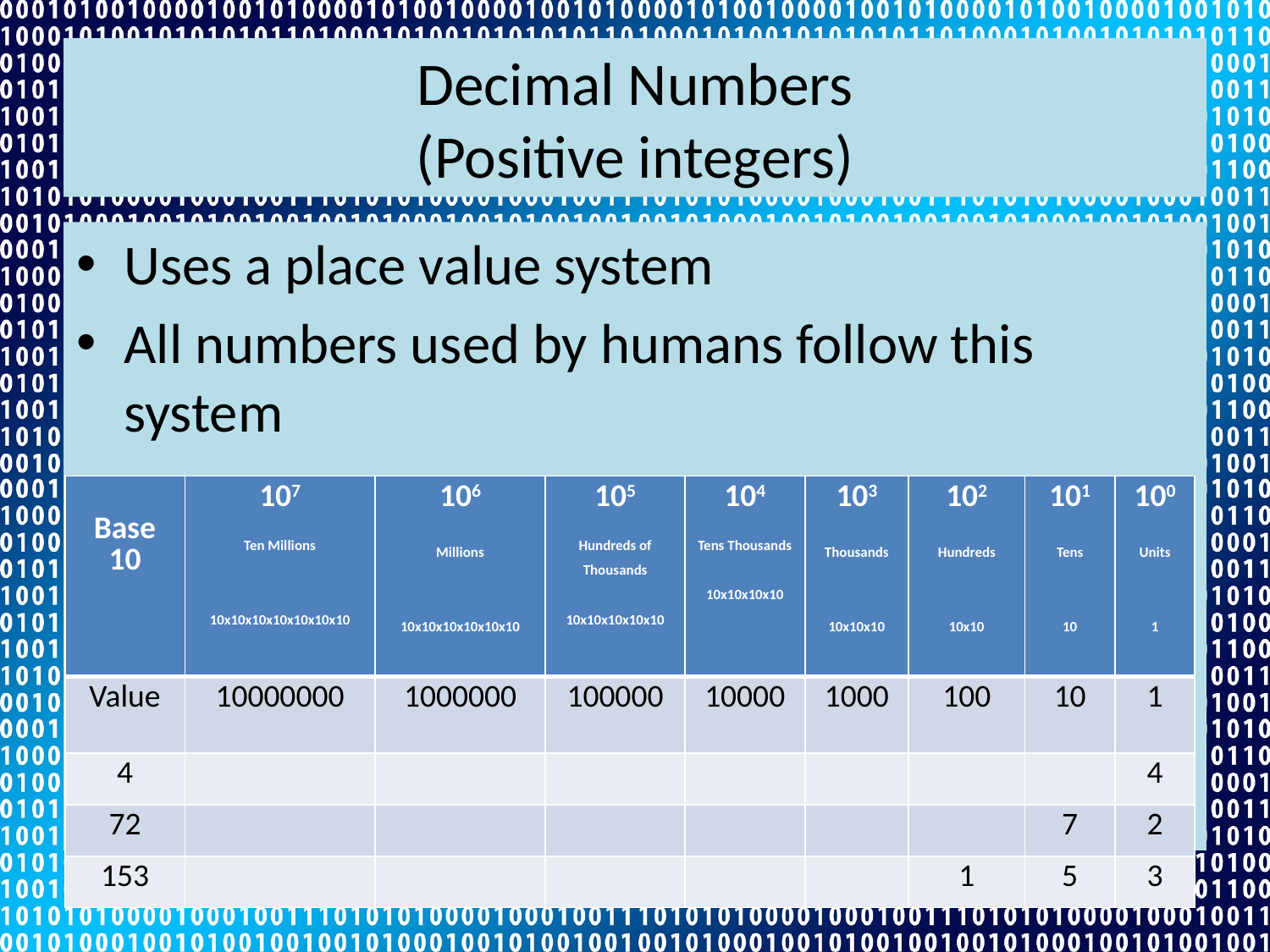

# Decimal Numbers (Positive integers)
Uses a place value system
All numbers used by humans follow this system

| Base 10 | 107 Ten Millions 10x10x10x10x10x10x10 | 106 Millions 10x10x10x10x10x10 | 105 Hundreds of Thousands 10x10x10x10x10 | 104 Tens Thousands 10x10x10x10 | 103 Thousands 10x10x10 | 102 Hundreds 10x10 | 101 Tens 10 | 100 Units 1 |
| --- | --- | --- | --- | --- | --- | --- | --- | --- |
| Value | 10000000 | 1000000 | 100000 | 10000 | 1000 | 100 | 10 | 1 |
| 4 |  |  |  |  |  |  |  | 4 |
| 72 |  |  |  |  |  |  | 7 | 2 |
| 153 |  |  |  |  |  | 1 | 5 | 3 |